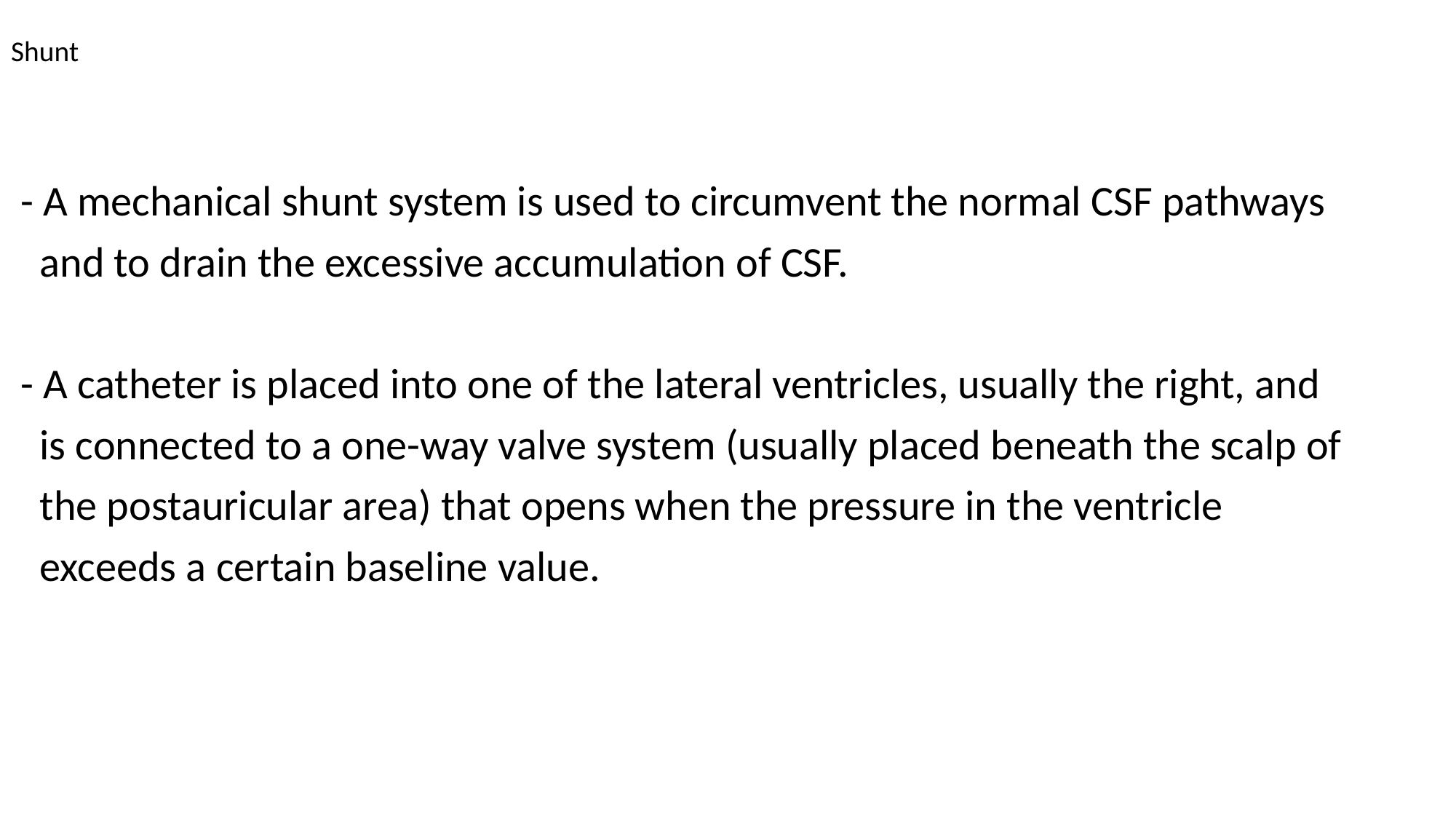

# Shunt

 - A mechanical shunt system is used to circumvent the normal CSF pathways
   and to drain the excessive accumulation of CSF.

 - A catheter is placed into one of the lateral ventricles, usually the right, and
   is connected to a one-way valve system (usually placed beneath the scalp of
   the postauricular area) that opens when the pressure in the ventricle
   exceeds a certain baseline value.